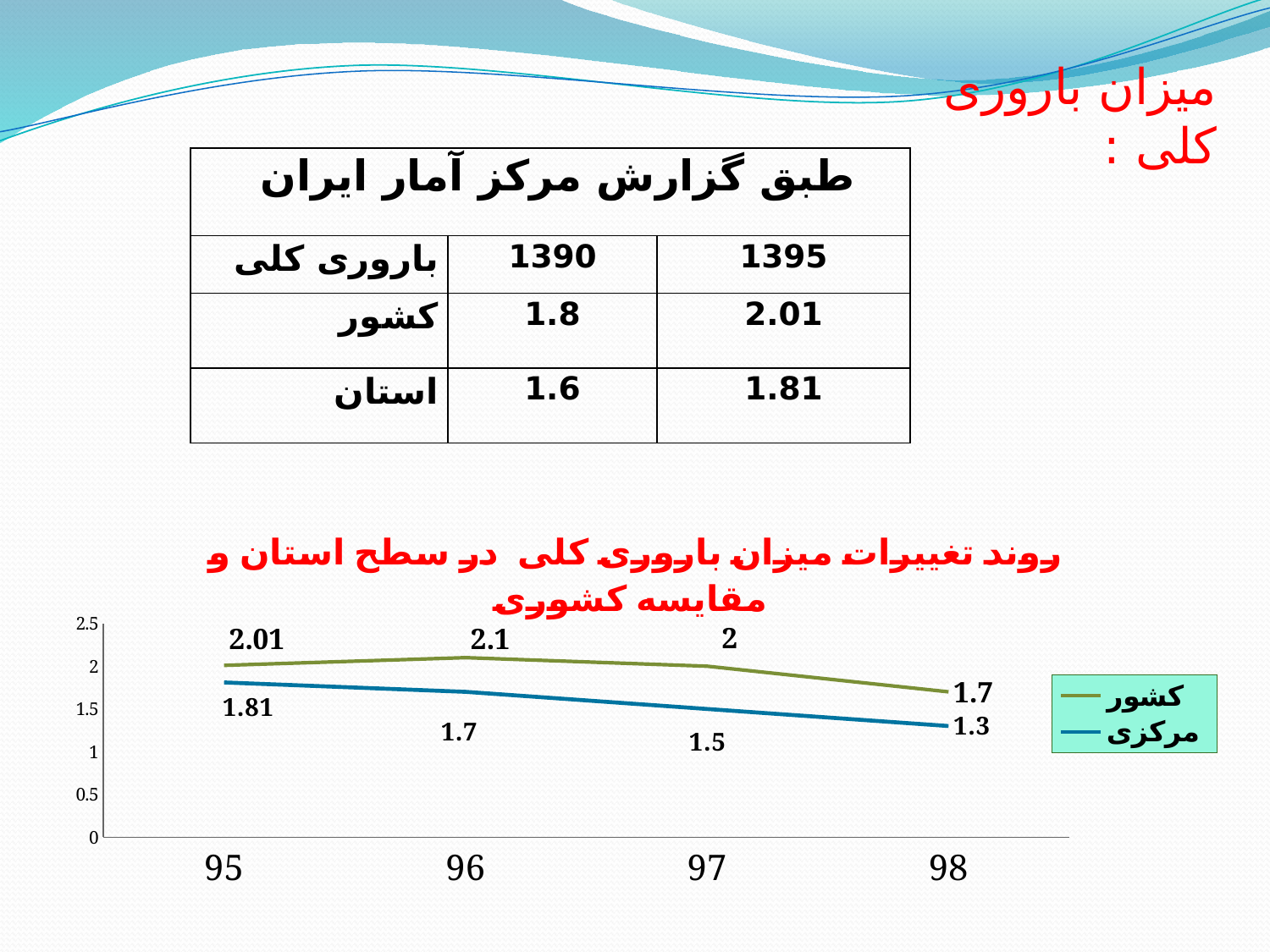

# میزان باروری کلی :
| طبق گزارش مرکز آمار ایران |  |  |
| --- | --- | --- |
| باروری کلی | 1390 | 1395 |
| کشور | 1.8 | 2.01 |
| استان | 1.6 | 1.81 |

### Chart: روند تغییرات میزان باروری کلی  در سطح استان و مقایسه کشوری

| Category | کشور | مرکزی  |
|---|---|---|
| 95 | 2.01 | 1.81 |
| 96 | 2.1 | 1.7 |
| 97 | 2.0 | 1.5 |
| 98 | 1.7 | 1.3 |